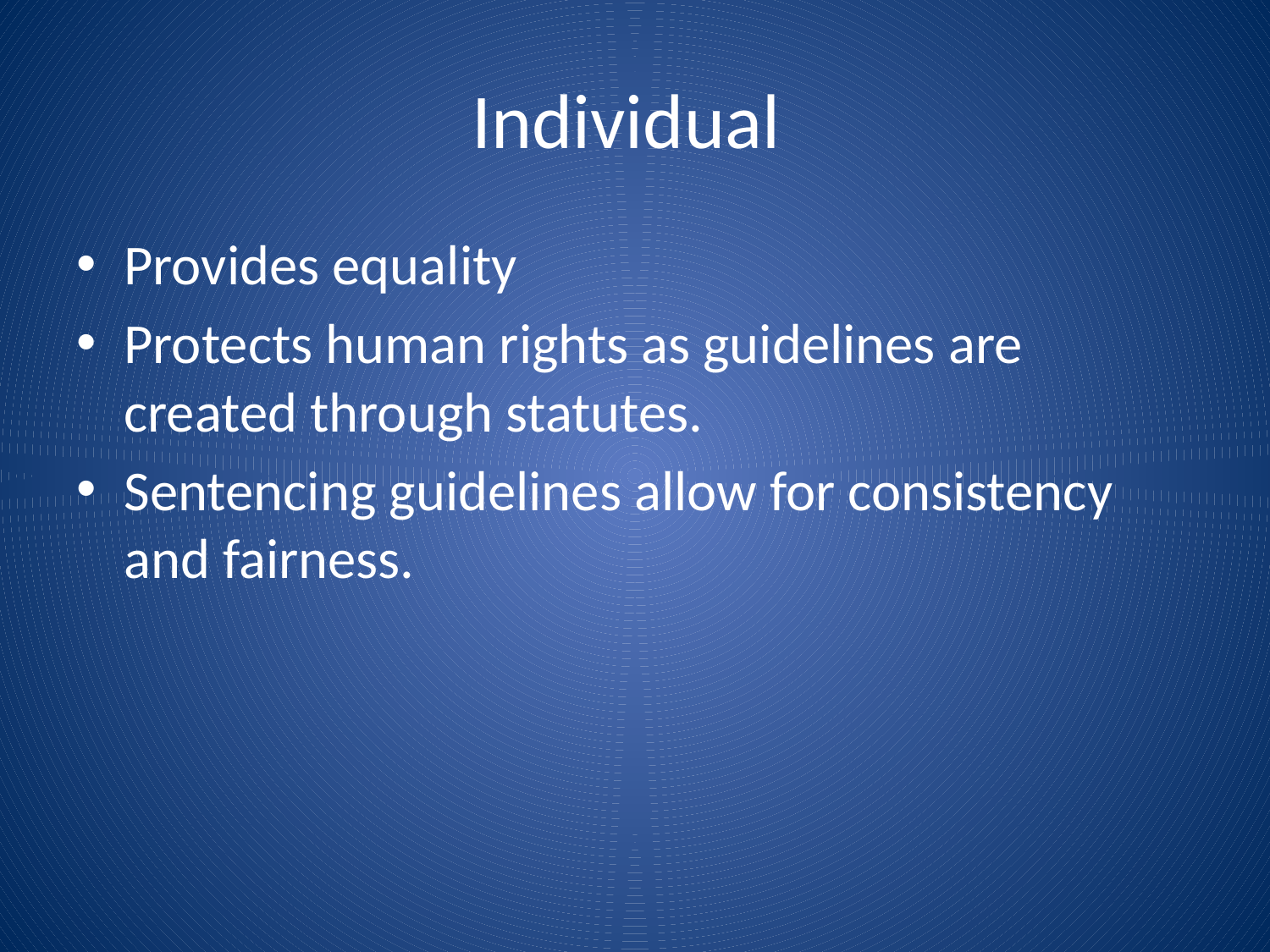

# Individual
Provides equality
Protects human rights as guidelines are created through statutes.
Sentencing guidelines allow for consistency and fairness.